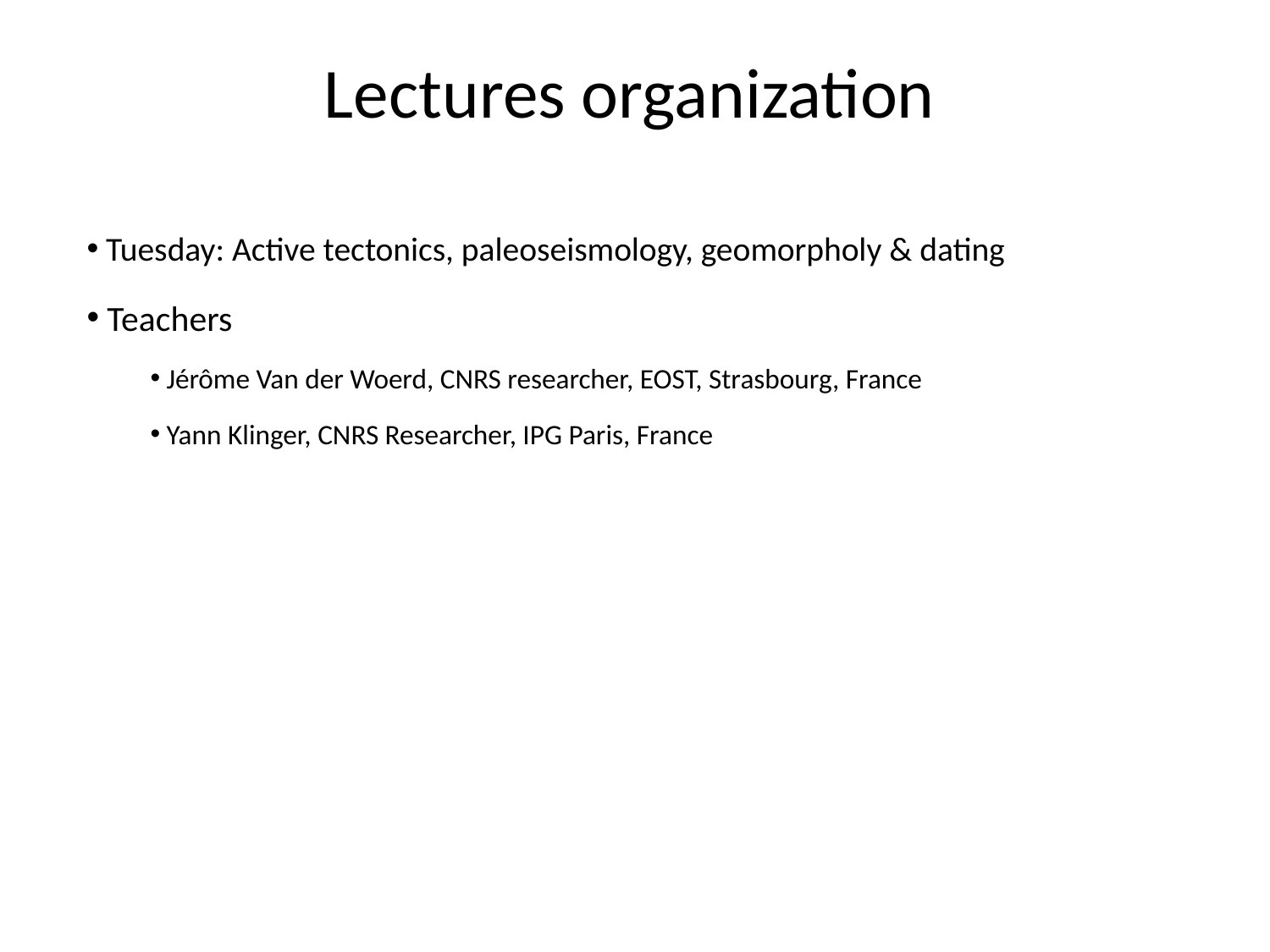

# Lectures organization
 Tuesday: Active tectonics, paleoseismology, geomorpholy & dating
 Teachers
 Jérôme Van der Woerd, CNRS researcher, EOST, Strasbourg, France
 Yann Klinger, CNRS Researcher, IPG Paris, France